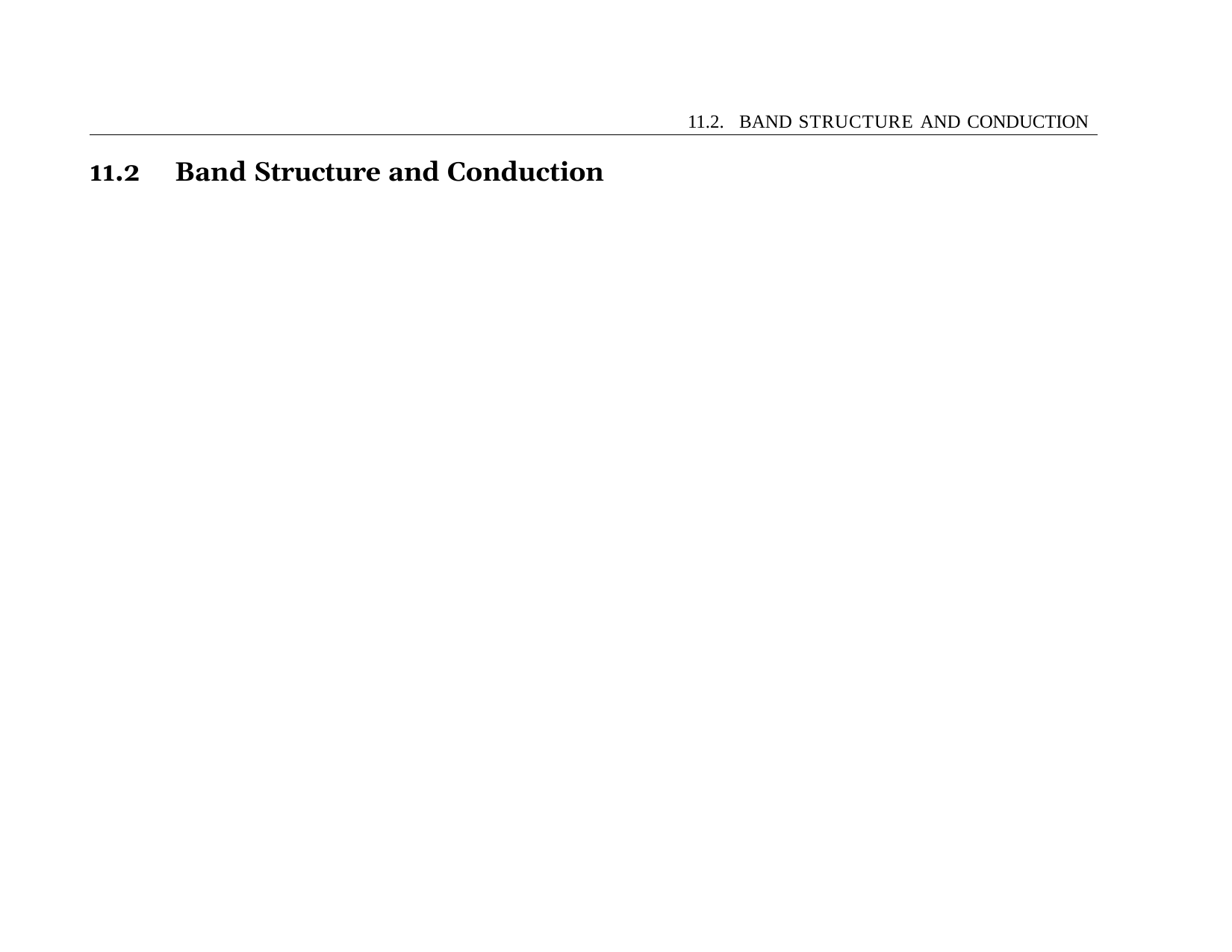

11.2.  BAND STRUCTURE AND CONDUCTION

11.2	Band Structure and Conduction